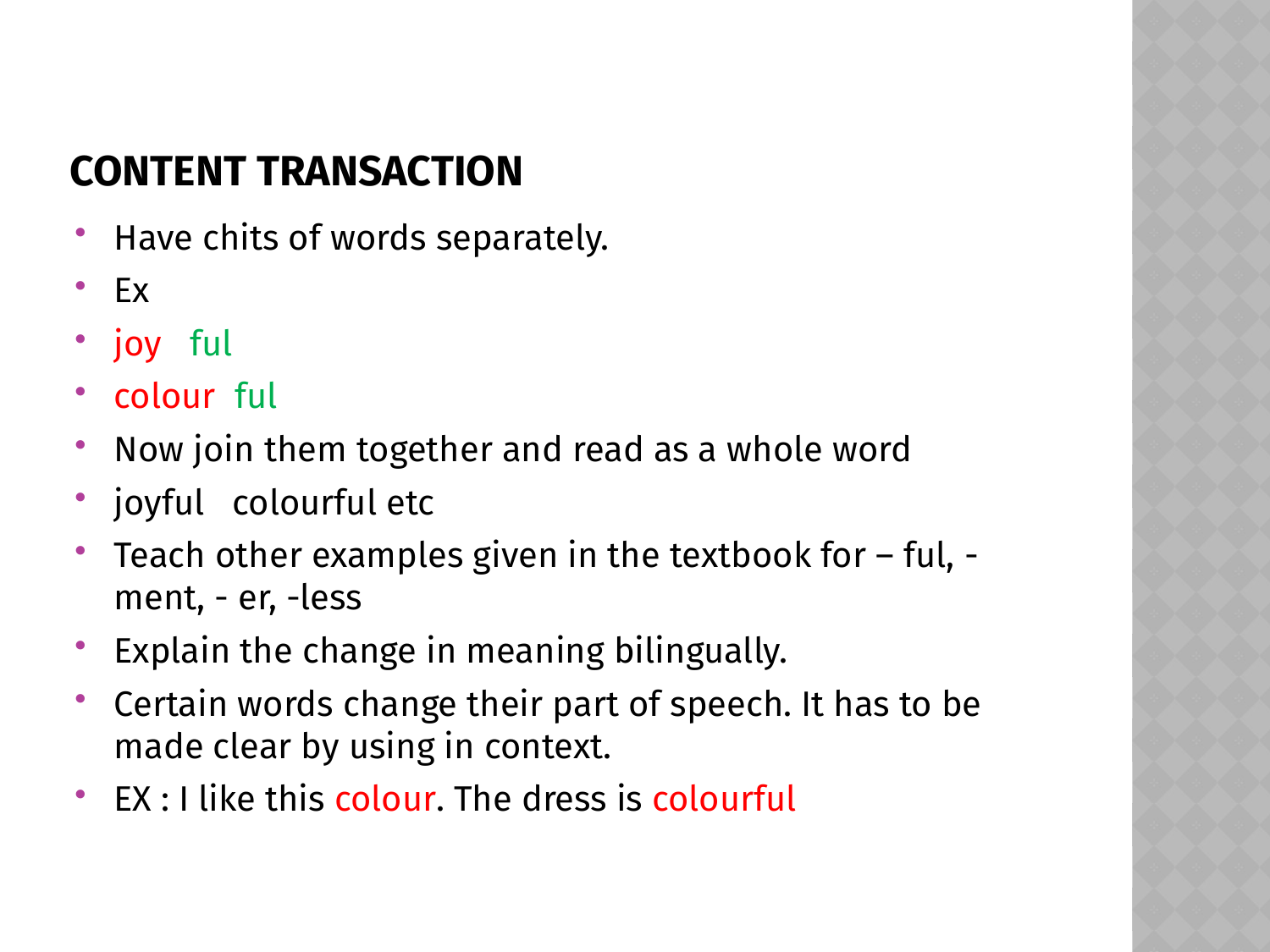

# Content TRansaction
Have chits of words separately.
Ex
joy   ful
colour  ful
Now join them together and read as a whole word
joyful   colourful etc
Teach other examples given in the textbook for – ful, -ment, - er, -less
Explain the change in meaning bilingually.
Certain words change their part of speech. It has to be made clear by using in context.
EX : I like this colour. The dress is colourful